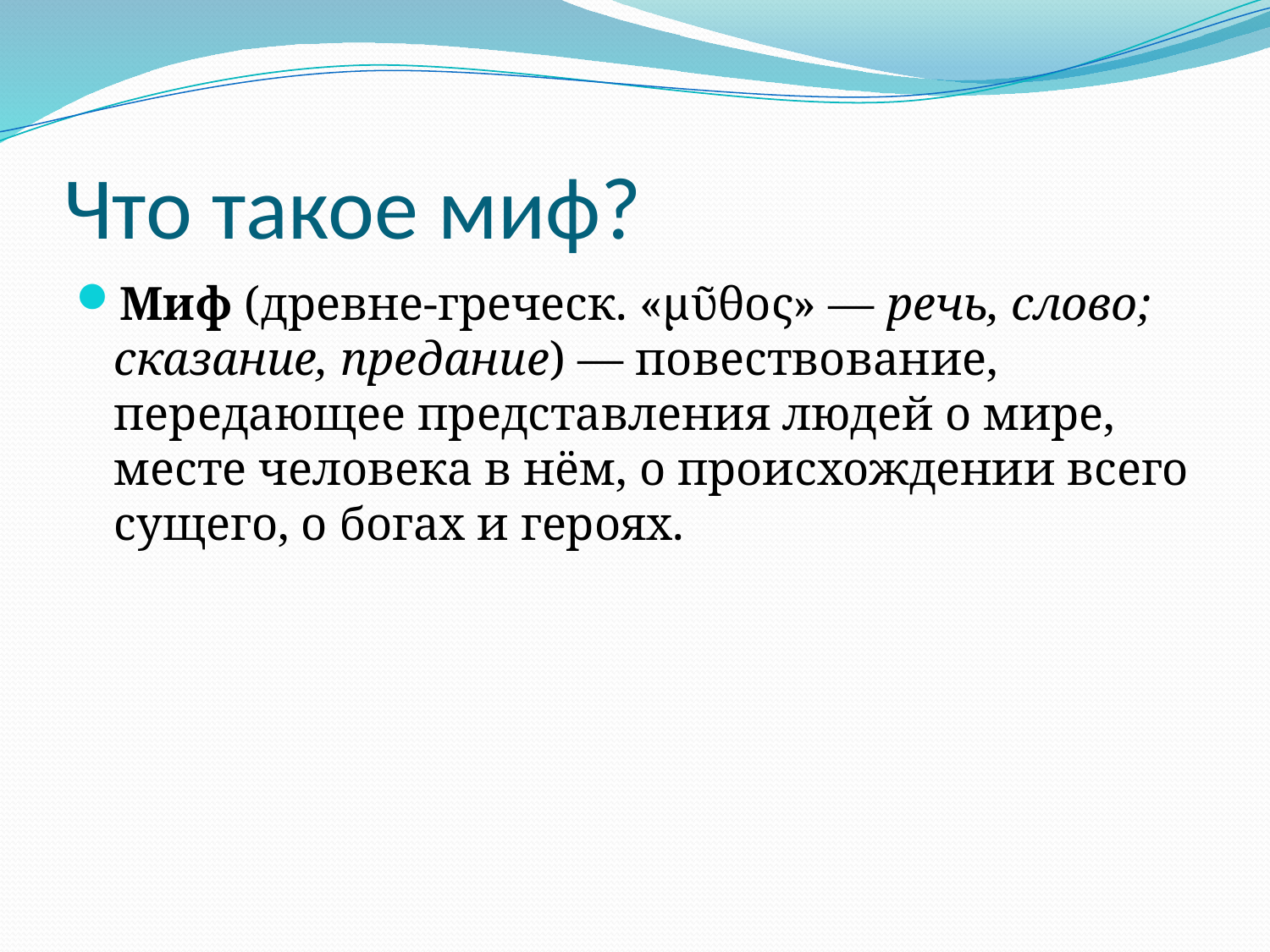

# Что такое миф?
Миф (древне-греческ. «μῦθος» — речь, слово; сказание, предание) — повествование, передающее представления людей о мире, месте человека в нём, о происхождении всего сущего, о богах и героях.